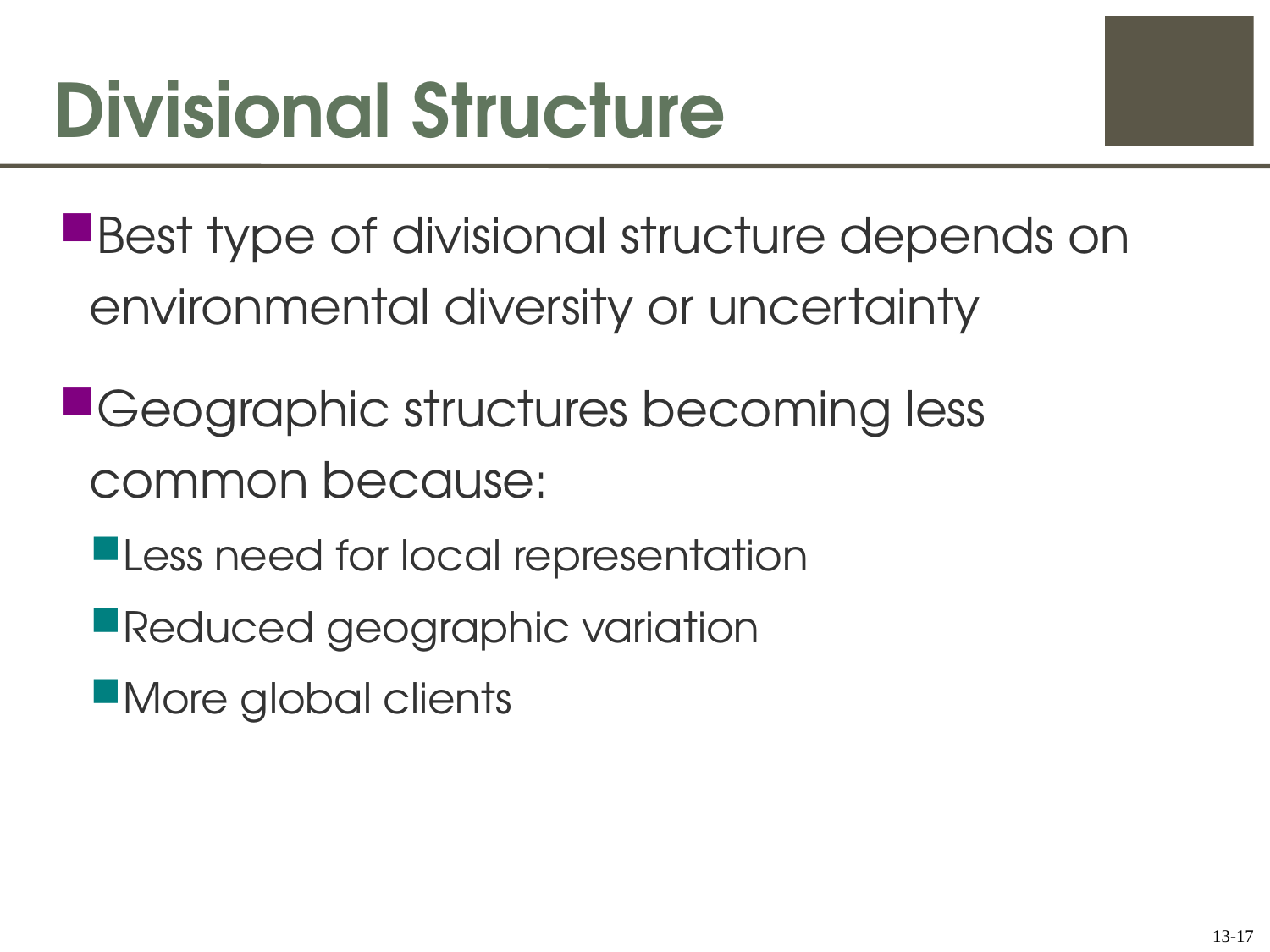

# Divisional Structure
Best type of divisional structure depends on environmental diversity or uncertainty
Geographic structures becoming less common because:
Less need for local representation
Reduced geographic variation
More global clients